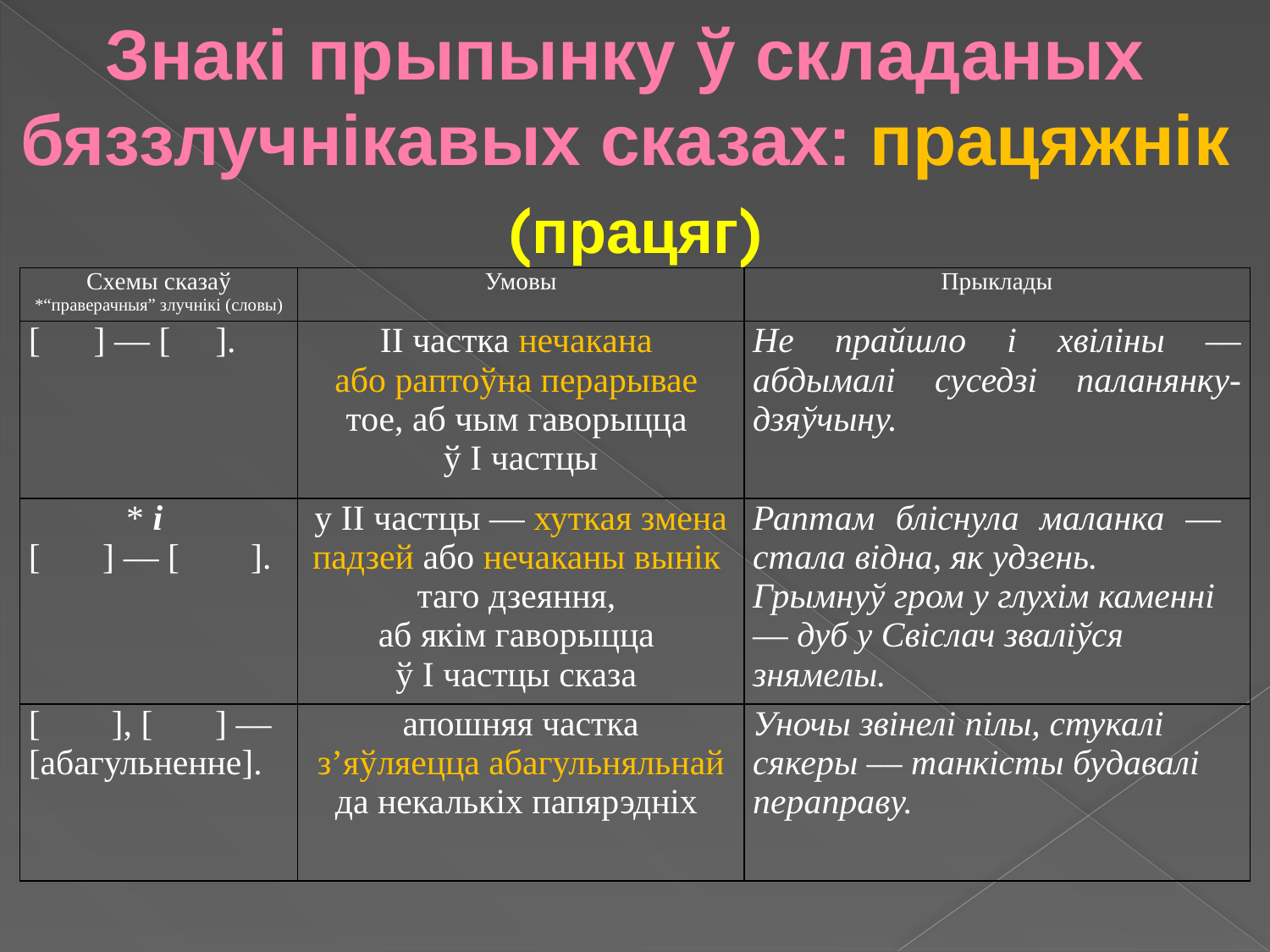

# Знакі прыпынку ў складаных бяззлучнікавых сказах: працяжнік (працяг)
| Схемы сказаў \*“праверачныя” злучнікі (словы) | Умовы | Прыклады |
| --- | --- | --- |
| [ ] –– [ ]. | ІІ частка нечакана або раптоўна перарывае тое, аб чым гаворыцца ў І частцы | Не прайшло і хвіліны –– абдымалі суседзі паланянку-дзяўчыну. |
| \* і [ ] –– [ ]. | у ІІ частцы — хуткая змена падзей або нечаканы вынік таго дзеяння, аб якім гаворыцца ў І частцы сказа | Раптам бліснула маланка — стала відна, як удзень. Грымнуў гром у глухім каменні — дуб у Свіслач зваліўся знямелы. |
| [ ], [ ] –– [абагульненне]. | апошняя частка з’яўляецца абагульняльнай да некалькіх папярэдніх | Уночы звінелі пілы, стукалі сякеры –– танкісты будавалі пераправу. |